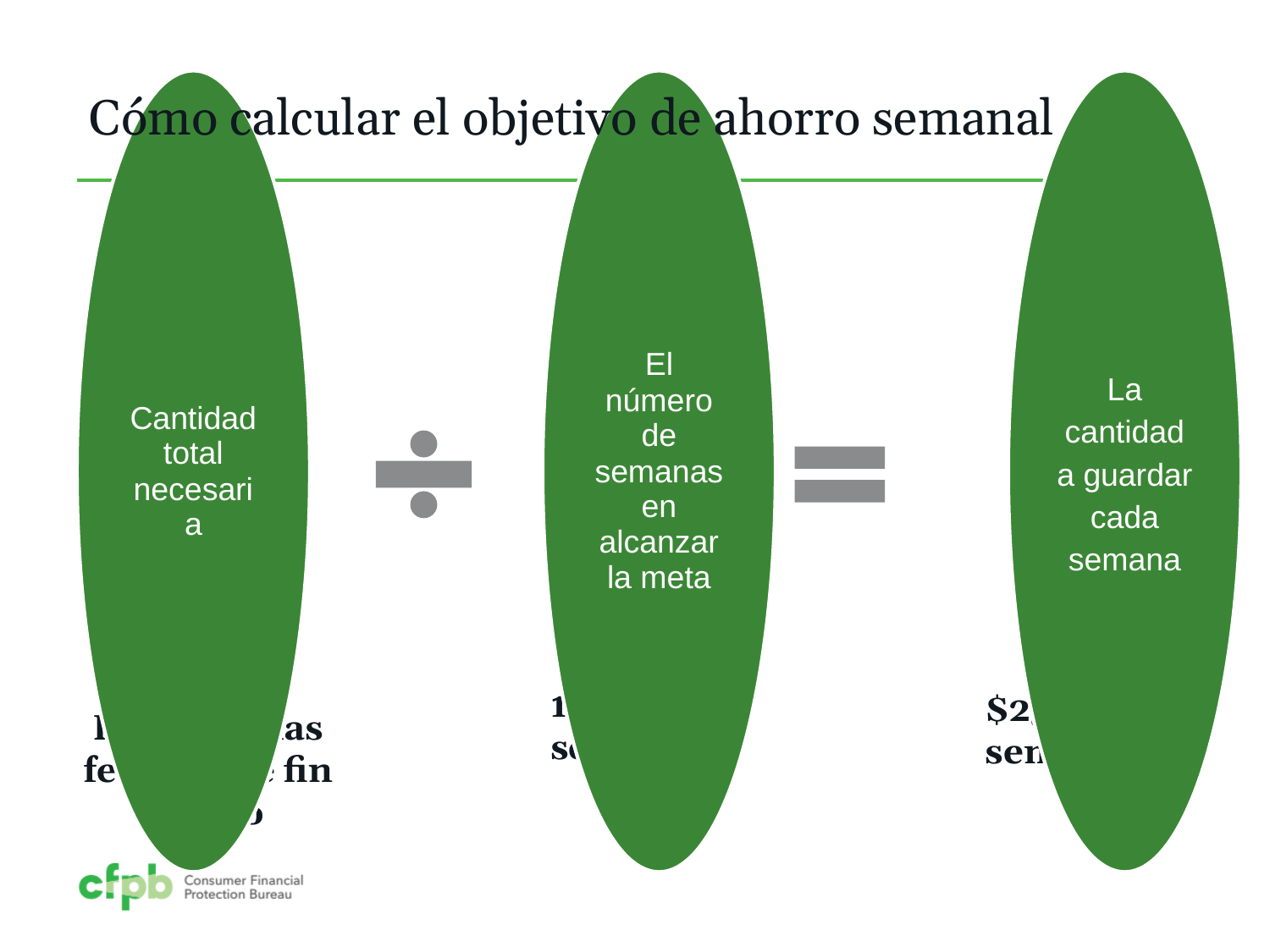

# Cómo calcular el objetivo de ahorro semanal
El número de semanas en alcanzar la meta
La cantidad a guardar cada semana
Cantidad total necesaria

$300
Para los días festivos de fin de año
12 semanas
$25 por semana